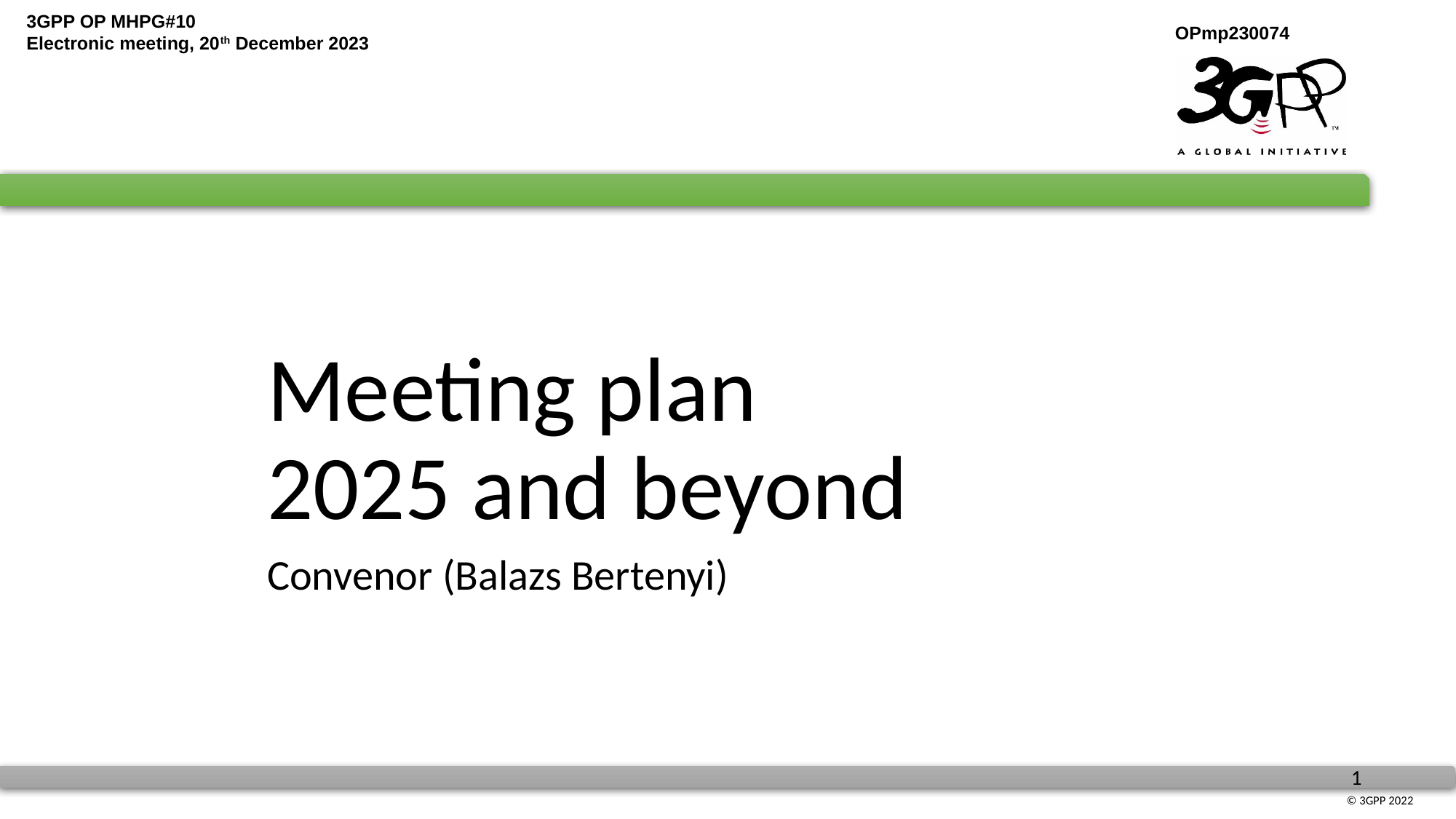

# Meeting plan 2025 and beyond
Convenor (Balazs Bertenyi)